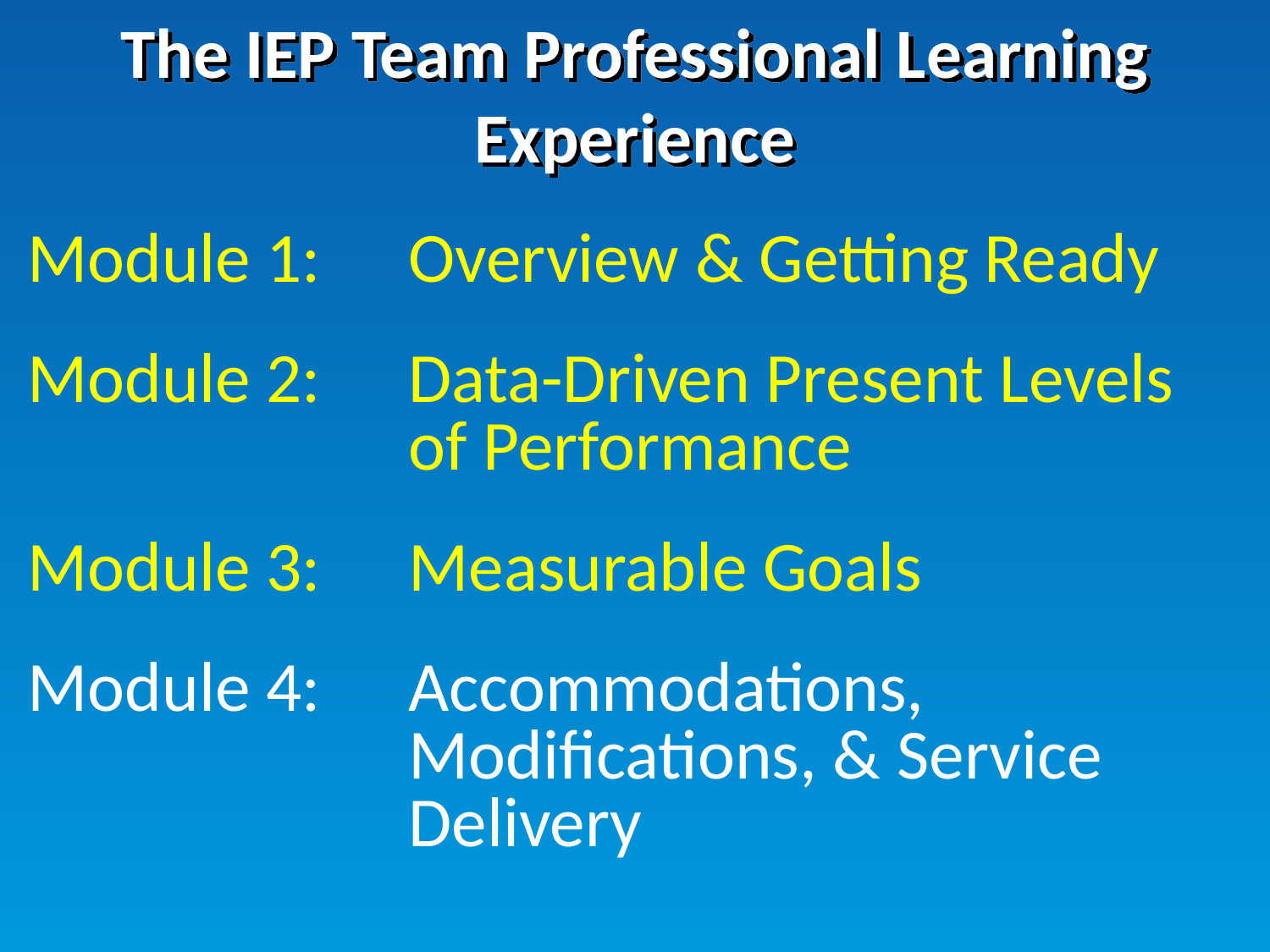

The IEP Team Professional Learning Experience
Module 1: 	Overview & Getting Ready
Module 2:	Data-Driven Present Levels 			of Performance
Module 3:	Measurable Goals
Module 4:	Accommodations,     					Modifications, & Service 				Delivery